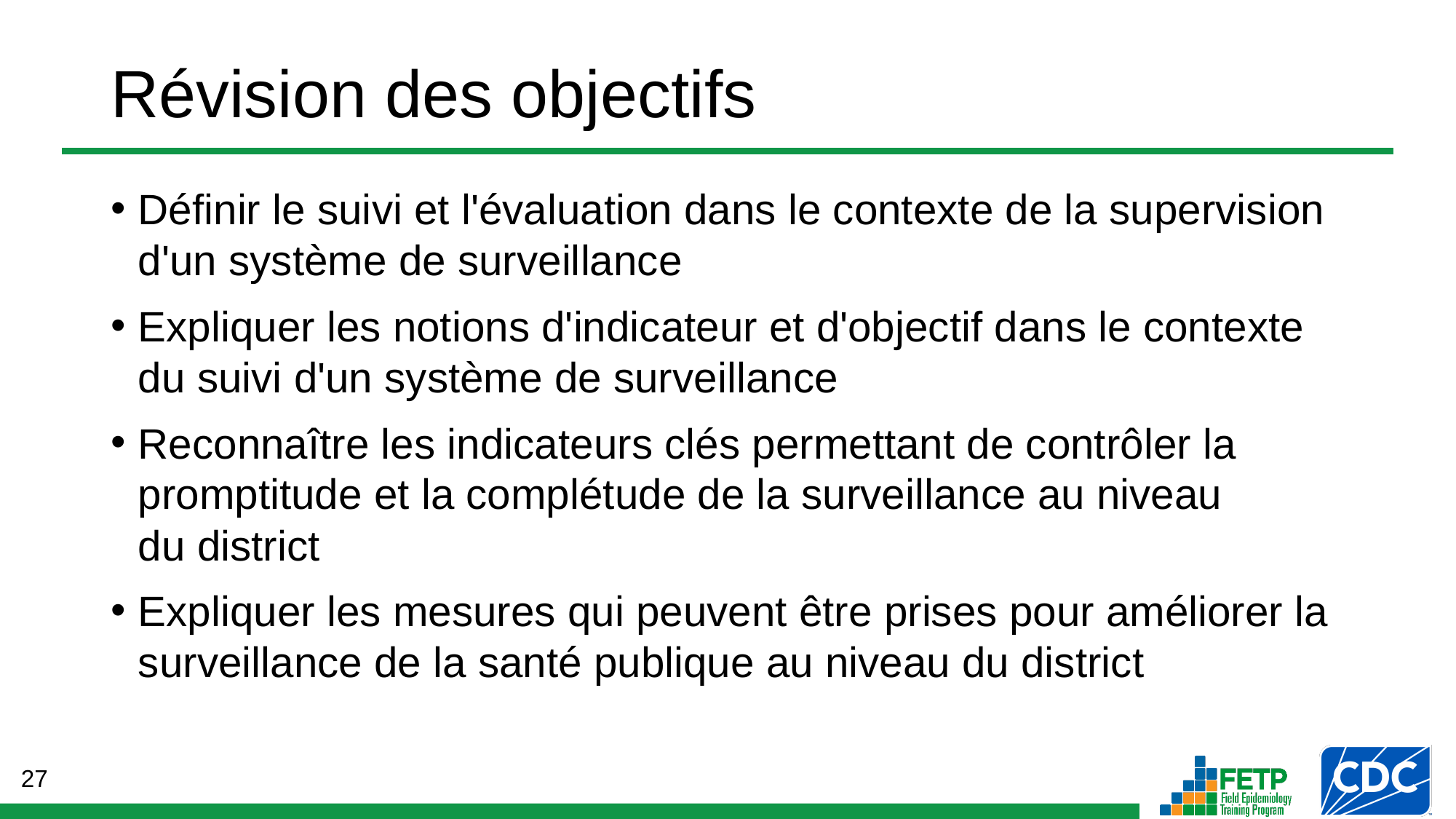

# Révision des objectifs
Définir le suivi et l'évaluation dans le contexte de la supervision d'un système de surveillance
Expliquer les notions d'indicateur et d'objectif dans le contexte du suivi d'un système de surveillance
Reconnaître les indicateurs clés permettant de contrôler la promptitude et la complétude de la surveillance au niveau
du district
Expliquer les mesures qui peuvent être prises pour améliorer la surveillance de la santé publique au niveau du district